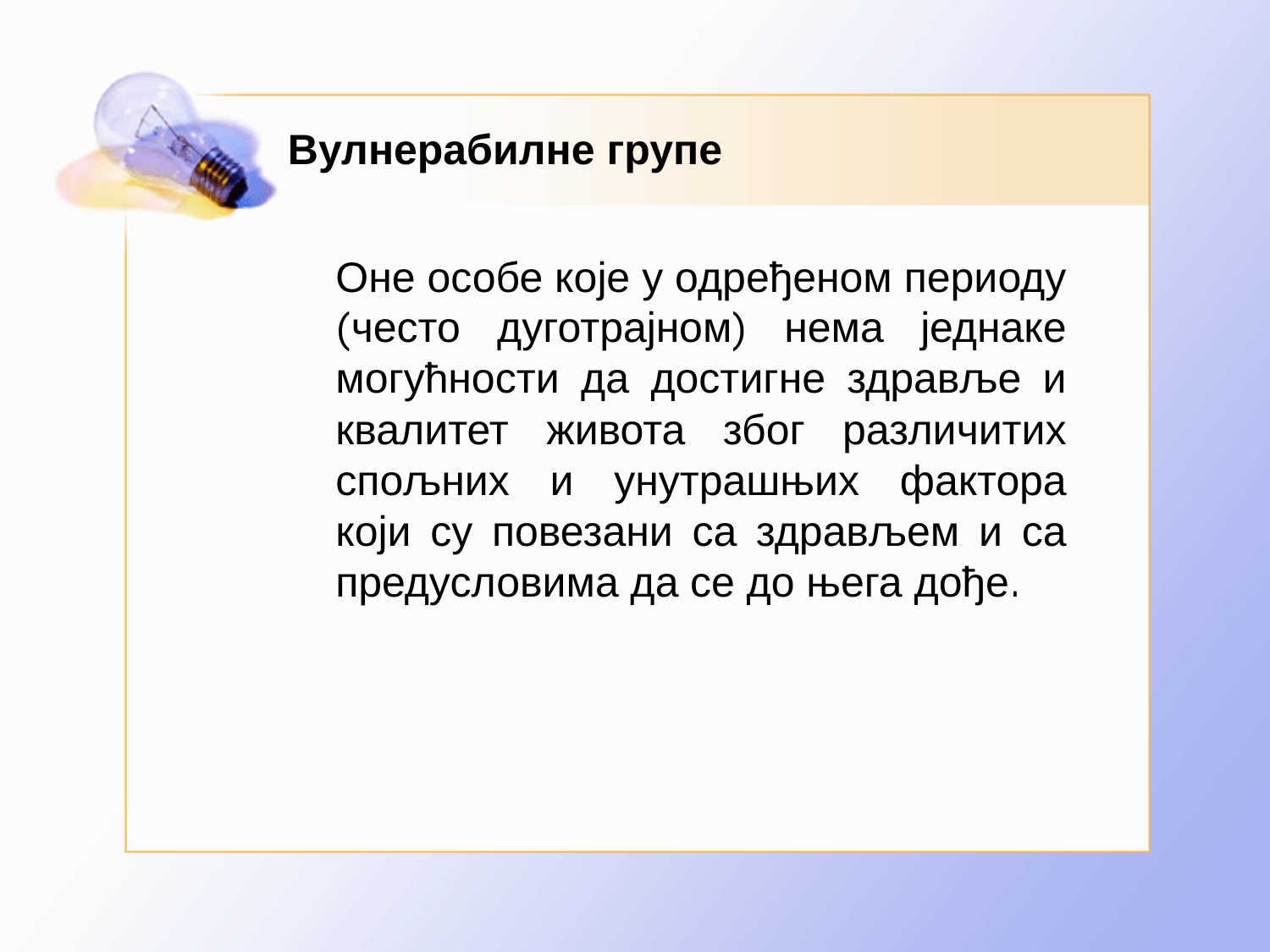

# Вулнерабилне групе
	Оне особе које у одређеном периоду (често дуготрајном) нема једнаке могућности да достигне здравље и квалитет живота због различитих спољних и унутрашњих фактора који су повезани са здрављем и са предусловима да се до њега дође.